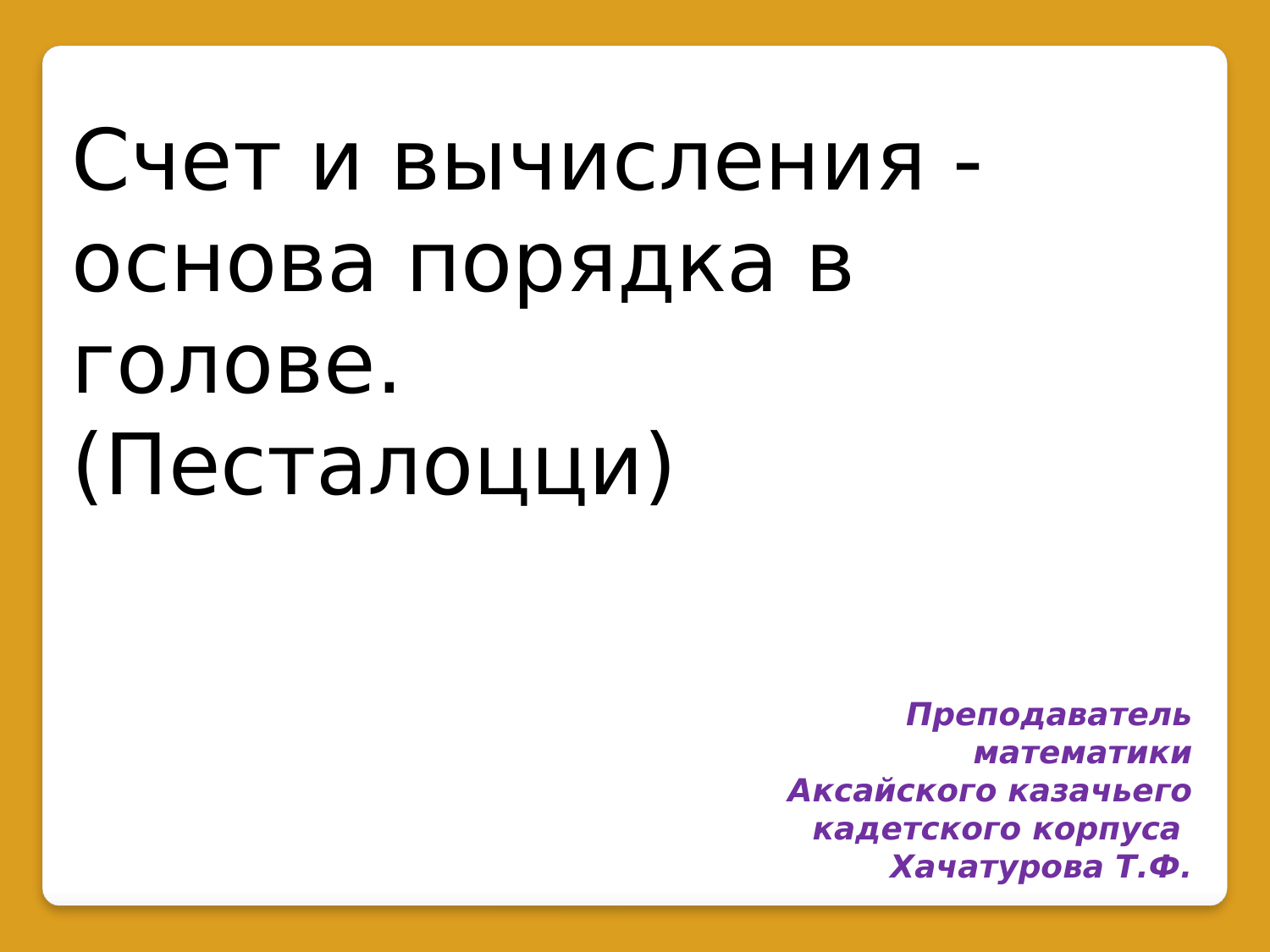

Счет и вычисления - основа порядка в голове.
(Песталоцци)
Преподаватель математики
Аксайского казачьего кадетского корпуса
Хачатурова Т.Ф.